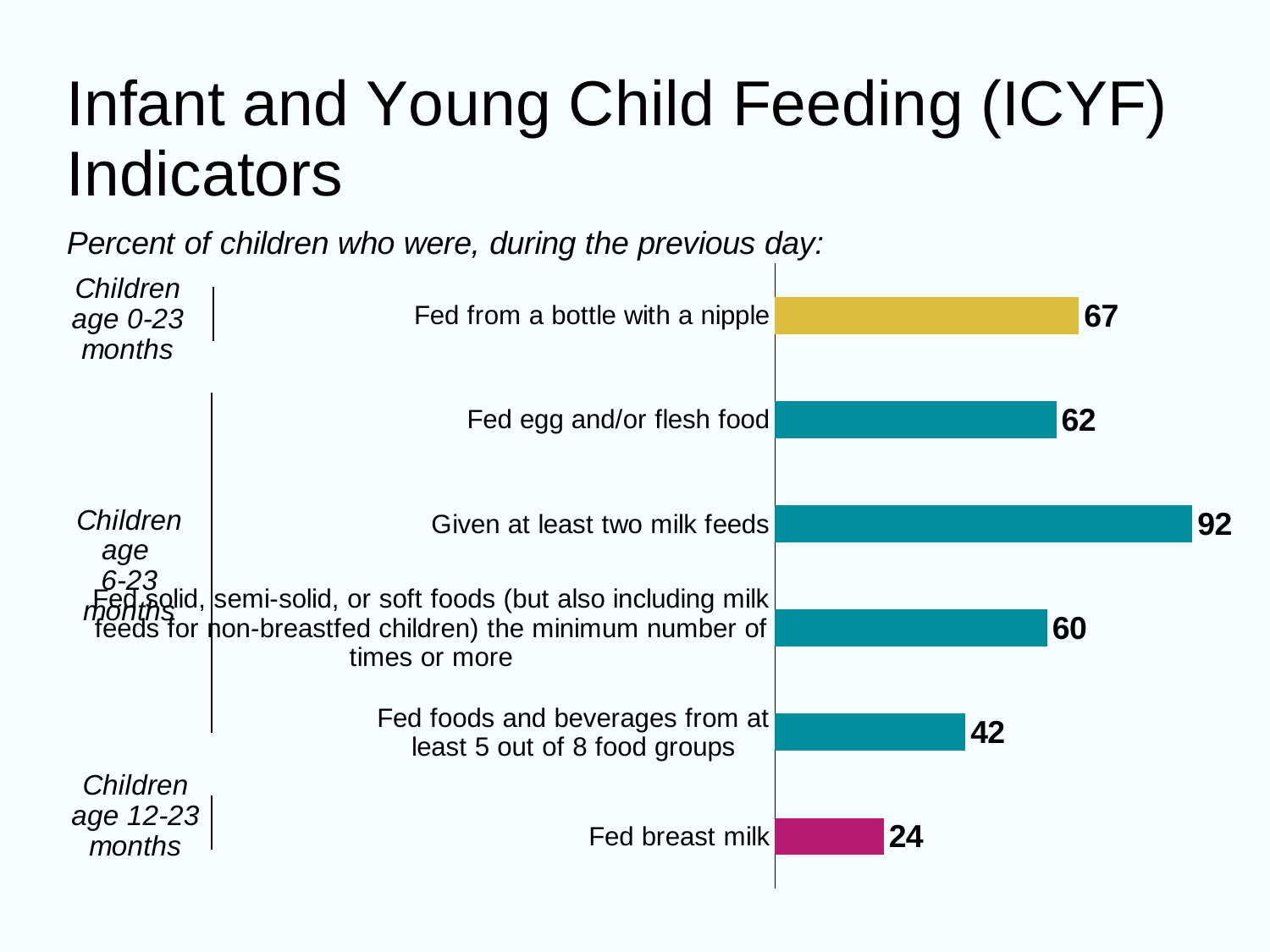

### Chart

| Category | Column3 |
|---|---|
| Fed breast milk | 24.0 |
| Fed foods and beverages from at
least 5 out of 8 food groups | 42.0 |
| Fed solid, semi-solid, or soft foods (but also including milk feeds for non-breastfed children) the minimum number of times or more | 60.0 |
| Given at least two milk feeds | 92.0 |
| Fed egg and/or flesh food | 62.0 |
| Fed from a bottle with a nipple | 67.0 |